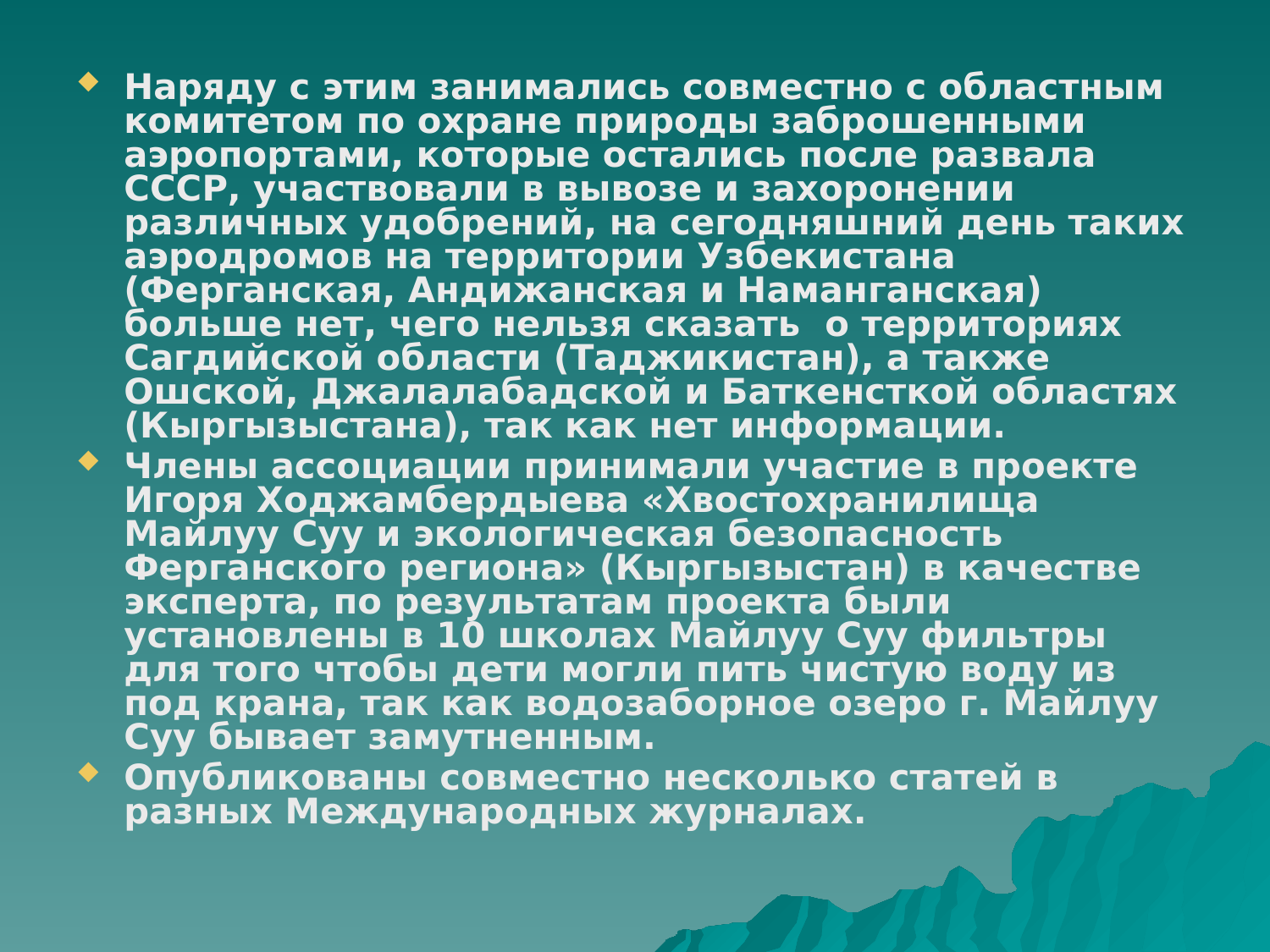

Наряду с этим занимались совместно с областным комитетом по охране природы заброшенными аэропортами, которые остались после развала СССР, участвовали в вывозе и захоронении различных удобрений, на сегодняшний день таких аэродромов на территории Узбекистана (Ферганская, Андижанская и Наманганская) больше нет, чего нельзя сказать  о территориях Сагдийской области (Таджикистан), а также Ошской, Джалалабадской и Баткенсткой областях (Кыргызыстана), так как нет информации.
Члены ассоциации принимали участие в проекте Игоря Ходжамбердыева «Хвостохранилища Майлуу Суу и экологическая безопасность Ферганского региона» (Кыргызыстан) в качестве эксперта, по результатам проекта были установлены в 10 школах Майлуу Суу фильтры для того чтобы дети могли пить чистую воду из под крана, так как водозаборное озеро г. Майлуу Суу бывает замутненным.
Опубликованы совместно несколько статей в разных Международных журналах.